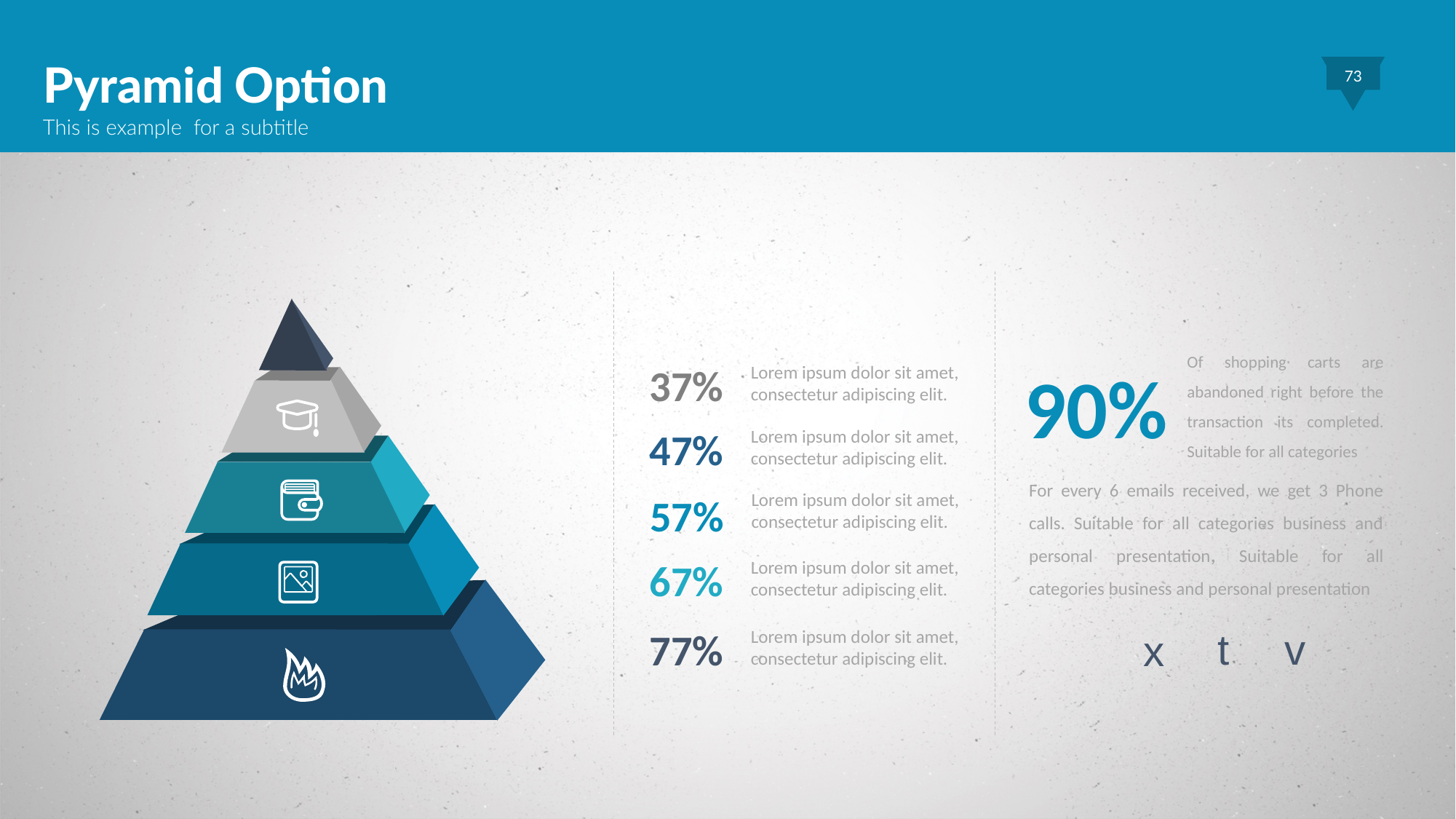

Pyramid Option
This is example  for a subtitle

73

Of shopping carts are abandoned right before the transaction its completed. Suitable for all categories
90%
37%
Lorem ipsum dolor sit amet, consectetur adipiscing elit.
47%
Lorem ipsum dolor sit amet, consectetur adipiscing elit.
Lorem ipsum dolor sit amet, consectetur adipiscing elit.
57%
67%
Lorem ipsum dolor sit amet, consectetur adipiscing elit.
77%
Lorem ipsum dolor sit amet, consectetur adipiscing elit.

For every 6 emails received, we get 3 Phone calls. Suitable for all categories business and personal presentation, Suitable for all categories business and personal presentation

t
v
x